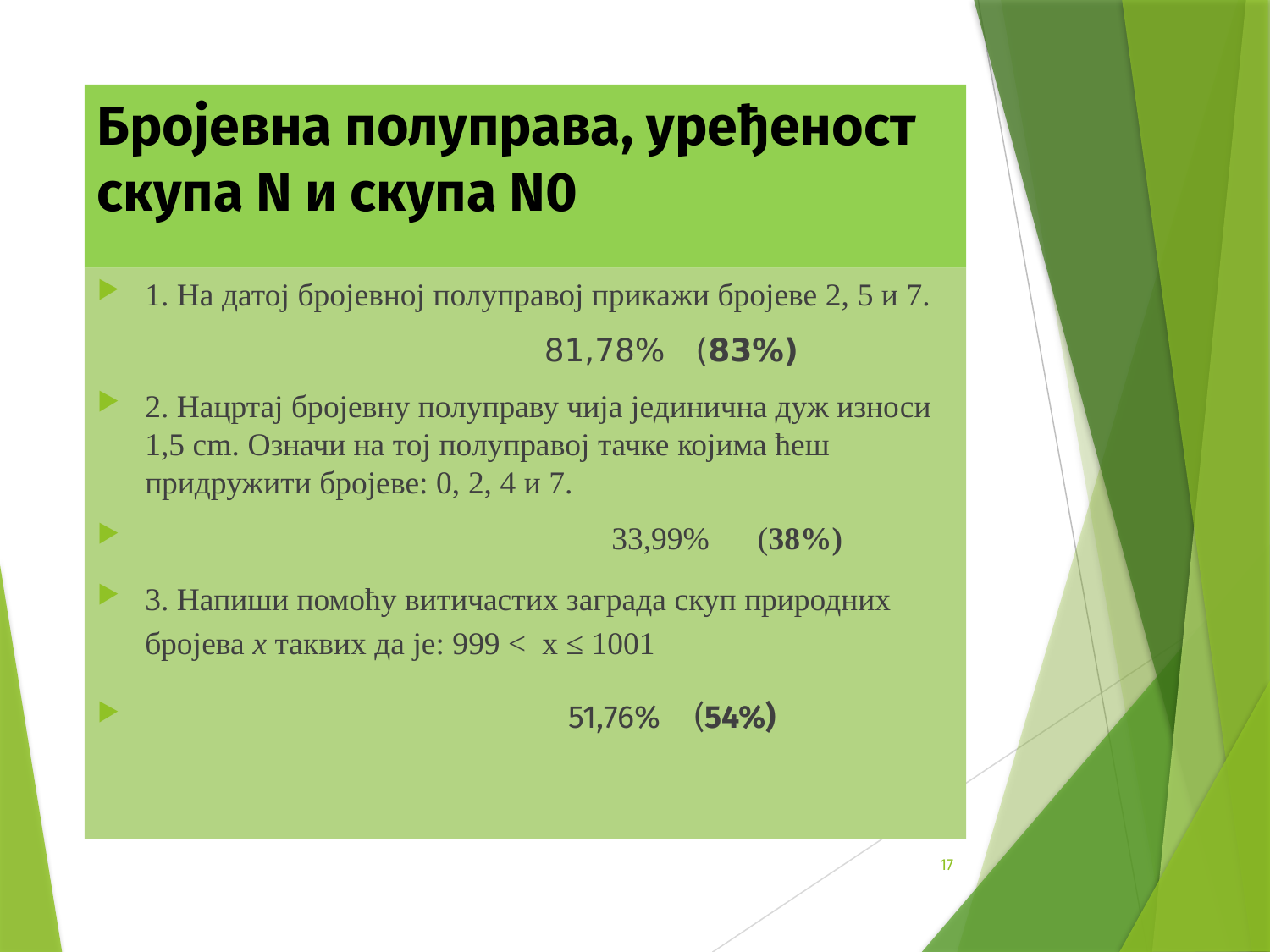

# Бројевна полуправа, уређеност скупа N и скупа N0
1. На датој бројевној полуправој прикажи бројеве 2, 5 и 7.
                                            81,78%   (83%)
2. Нацртај бројевну полуправу чија јединична дуж износи 1,5 cm. Означи на тој полуправој тачке којима ћеш придружити бројеве: 0, 2, 4 и 7.
                                                          33,99%      (38%)
3. Напиши помоћу витичастих заграда скуп природних бројева х таквих да је: 999 <  x ≤ 1001
                                                  51,76%    (54%)
17